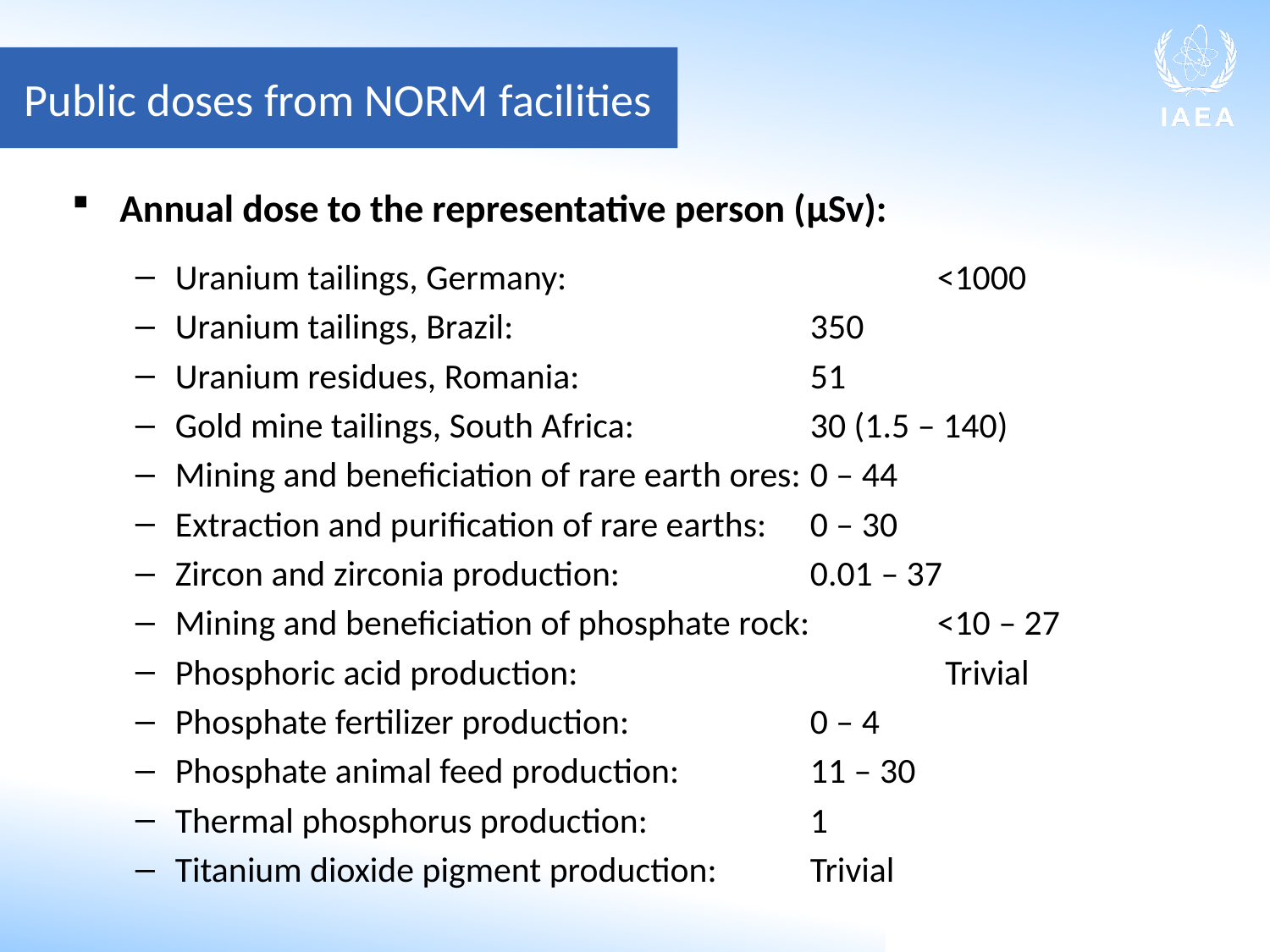

Public doses from NORM facilities
Annual dose to the representative person (μSv):

Uranium tailings, Germany:			<1000
Uranium tailings, Brazil:			350
Uranium residues, Romania:		51
Gold mine tailings, South Africa:		30 (1.5 – 140)
Mining and beneficiation of rare earth ores:	0 – 44
Extraction and purification of rare earths:	0 – 30
Zircon and zirconia production:		0.01 – 37
Mining and beneficiation of phosphate rock:	<10 – 27
Phosphoric acid production:			 Trivial
Phosphate fertilizer production:		0 – 4
Phosphate animal feed production:		11 – 30
Thermal phosphorus production:		1
Titanium dioxide pigment production:	Trivial